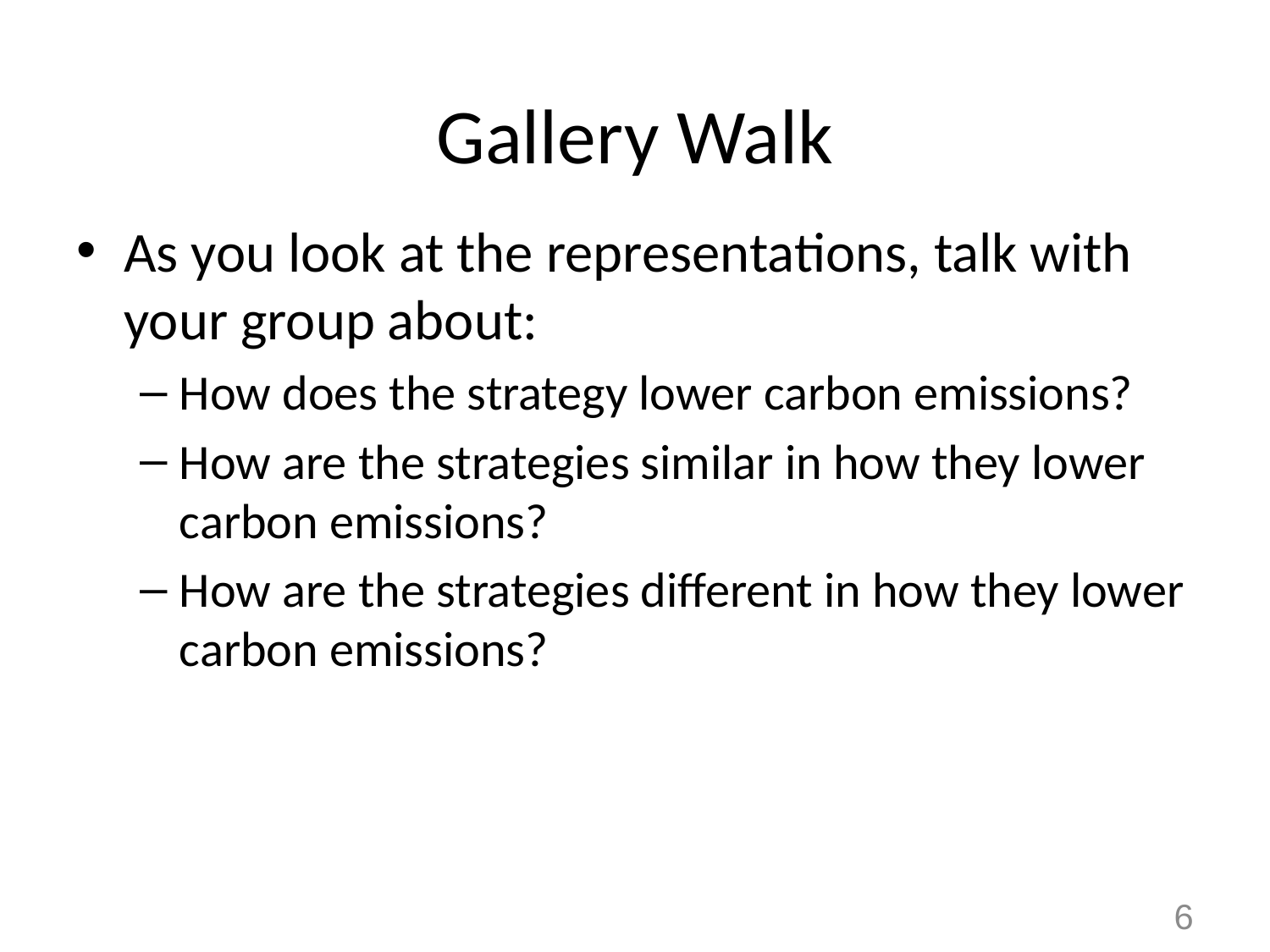

# Gallery Walk
As you look at the representations, talk with your group about:
How does the strategy lower carbon emissions?
How are the strategies similar in how they lower carbon emissions?
How are the strategies different in how they lower carbon emissions?

6